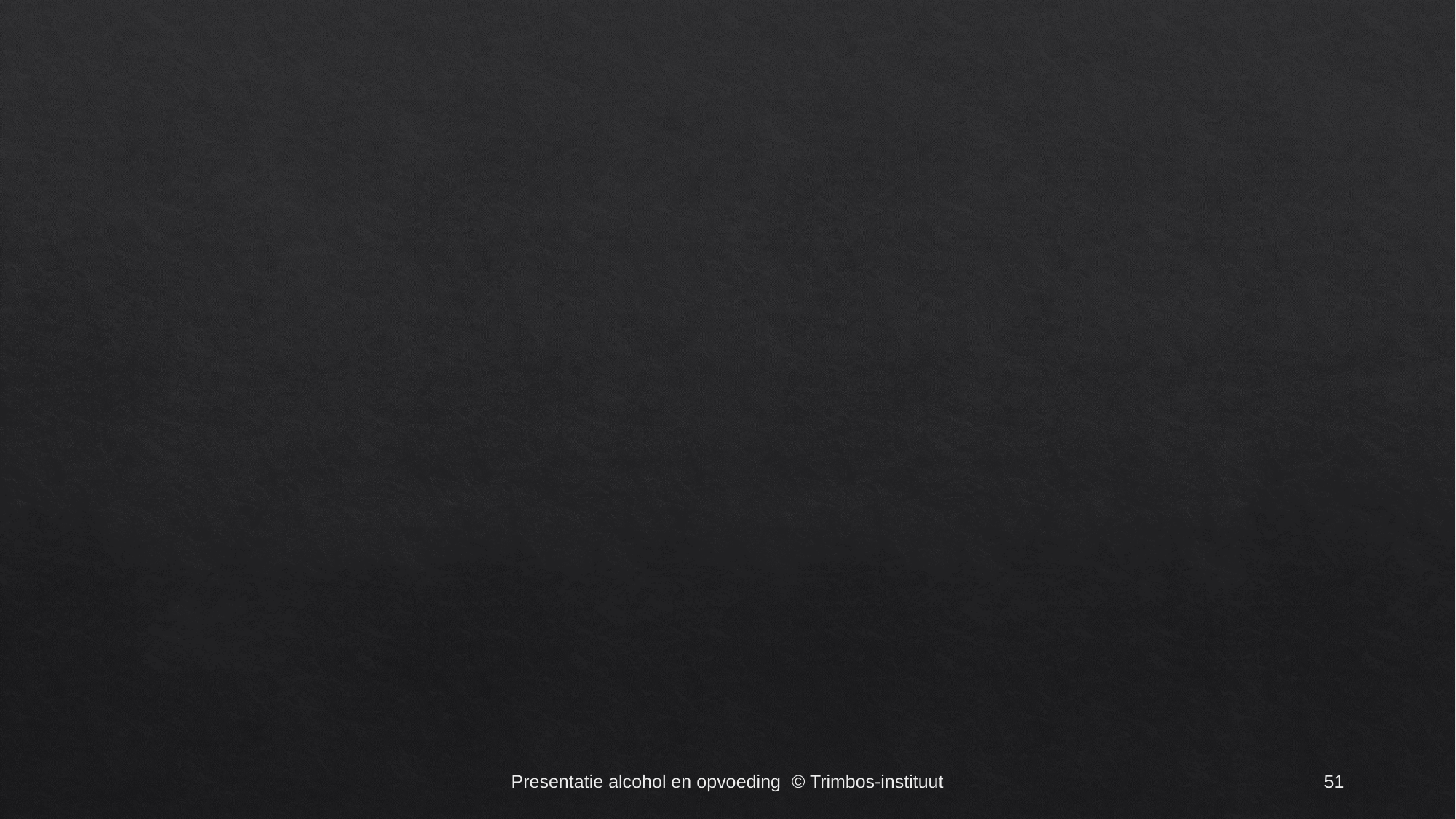

#

Presentatie alcohol en opvoeding  © Trimbos-instituut
51